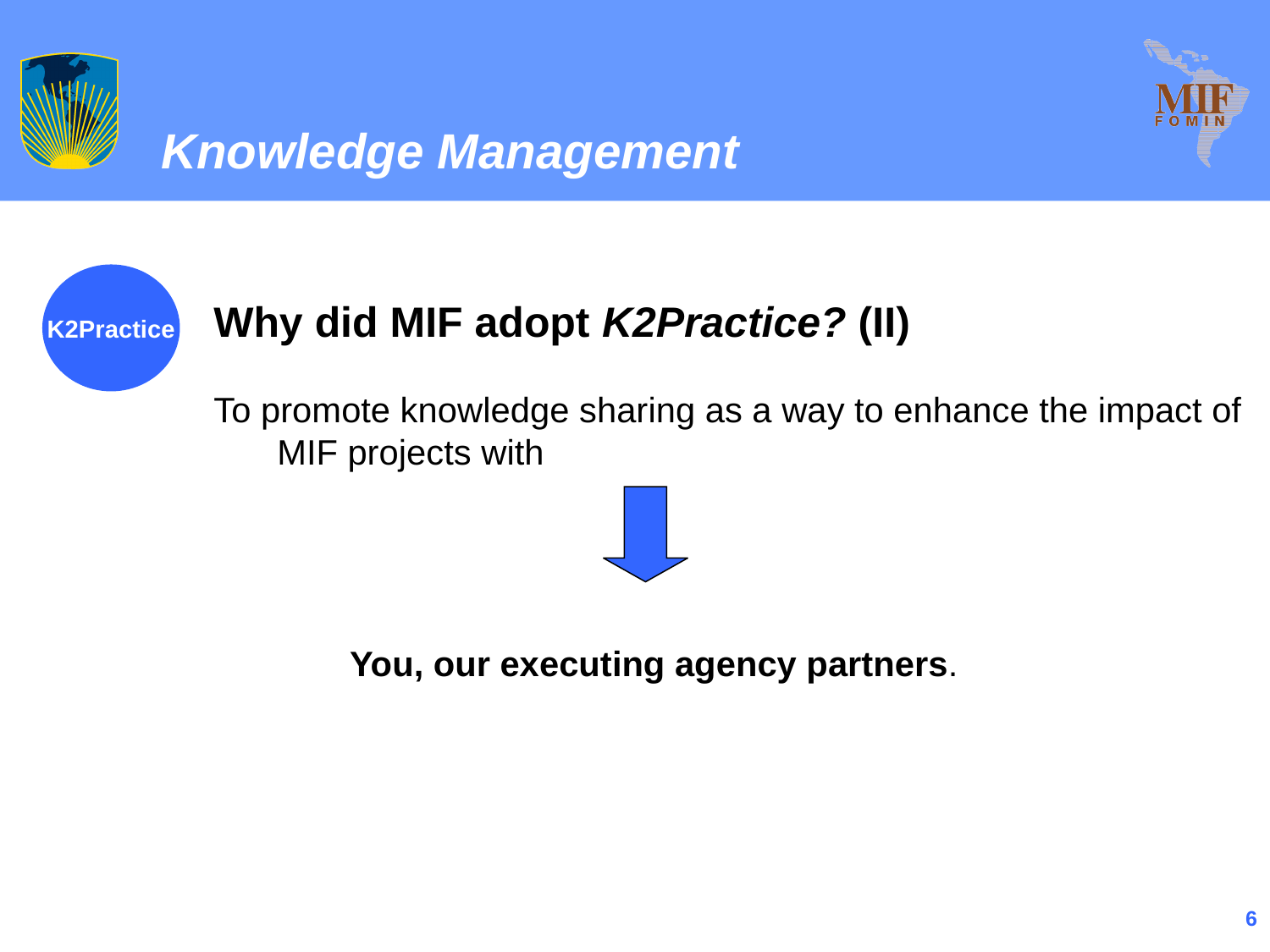

Knowledge Management

Why did MIF adopt K2Practice? (II)

To promote knowledge sharing as a way to enhance the impact of MIF projects with

              You, our executing agency partners.
K2Practice